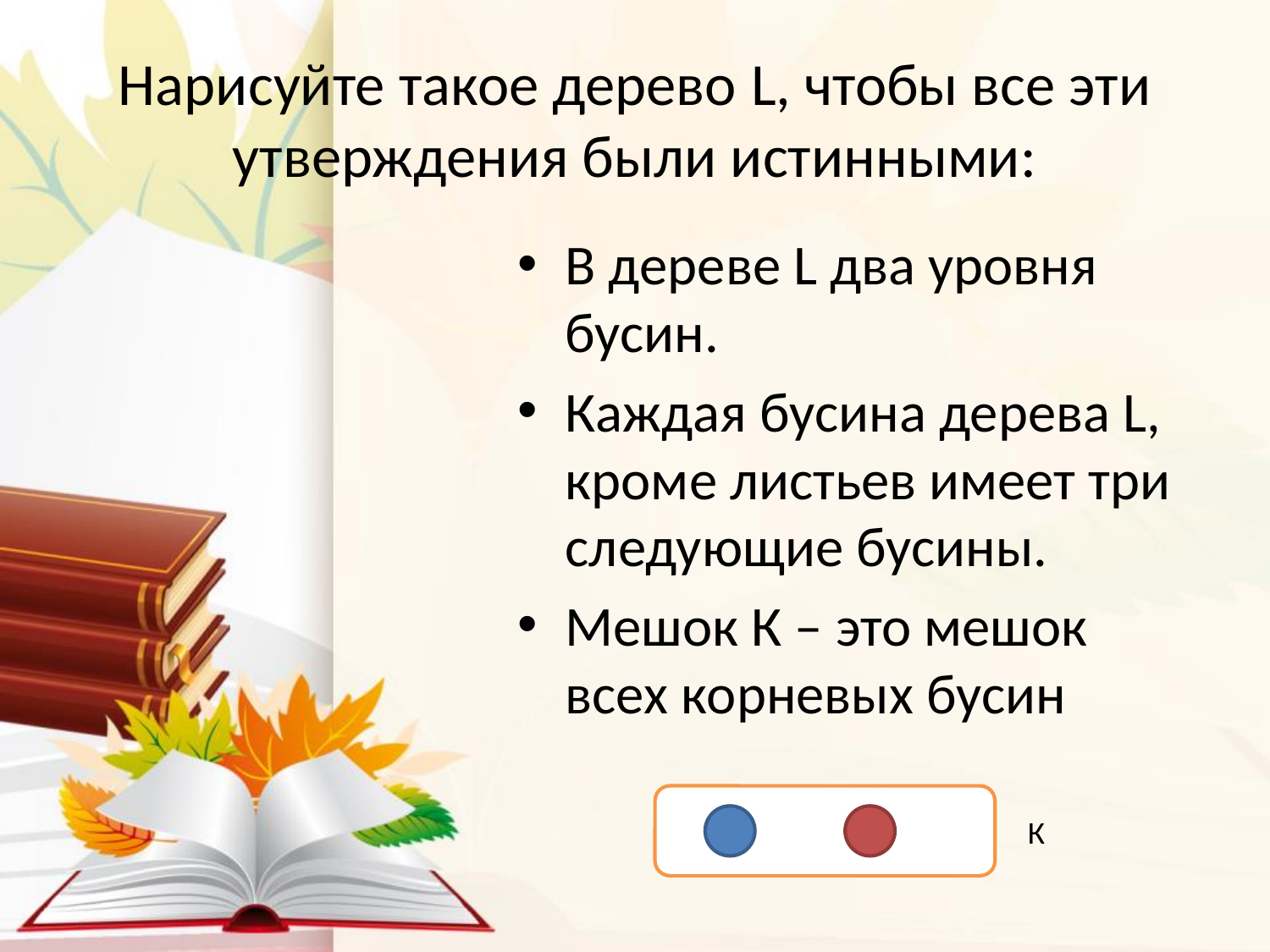

# Нарисуйте такое дерево L, чтобы все эти утверждения были истинными:
В дереве L два уровня бусин.
Каждая бусина дерева L, кроме листьев имеет три следующие бусины.
Мешок К – это мешок всех корневых бусин

К